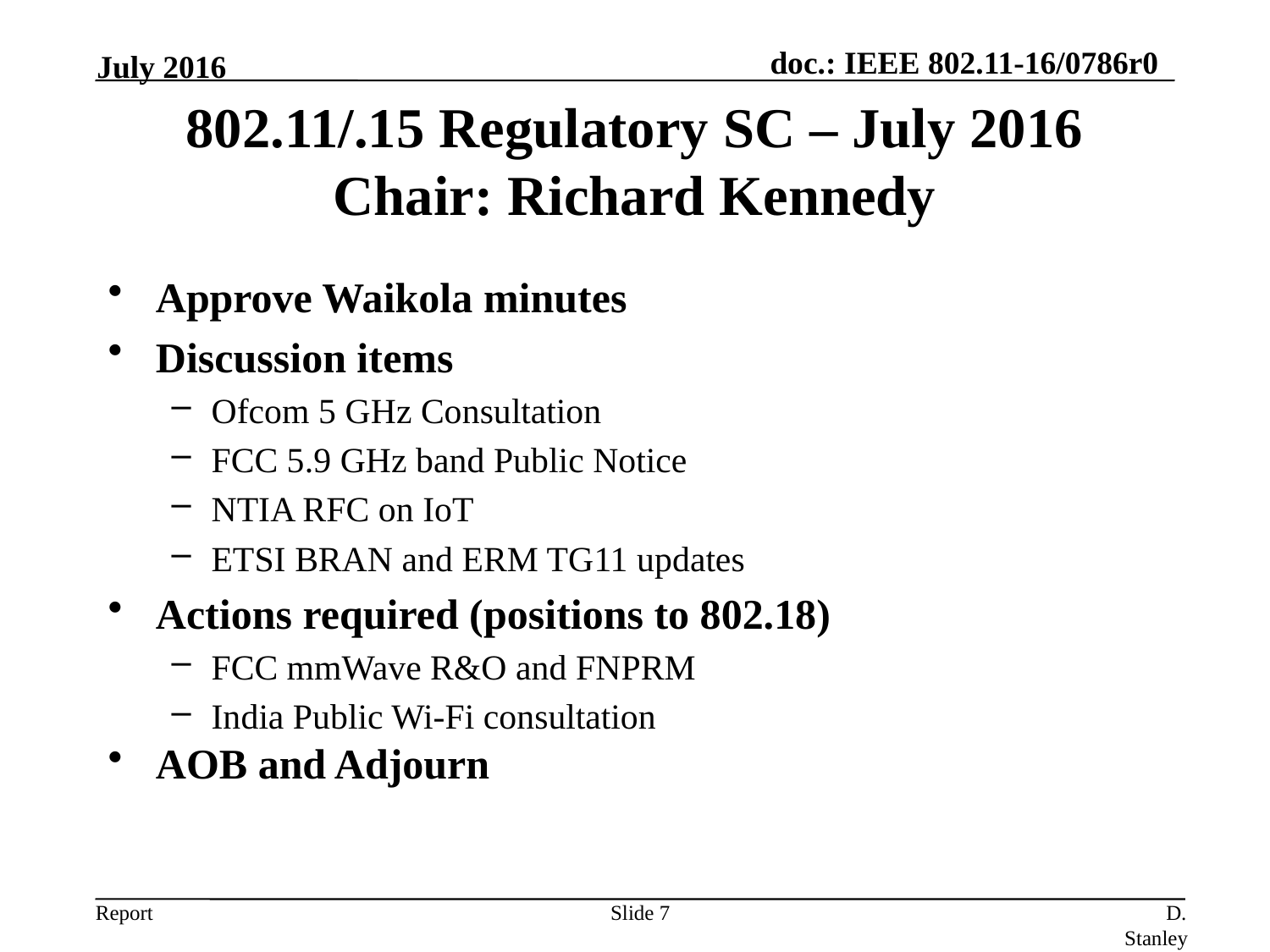

July 2016
# 802.11/.15 Regulatory SC – July 2016 Chair: Richard Kennedy
Approve Waikola minutes
Discussion items
Ofcom 5 GHz Consultation
FCC 5.9 GHz band Public Notice
NTIA RFC on IoT
ETSI BRAN and ERM TG11 updates
Actions required (positions to 802.18)
FCC mmWave R&O and FNPRM
India Public Wi-Fi consultation
AOB and Adjourn
Slide 7
D. Stanley, HP Enterprise